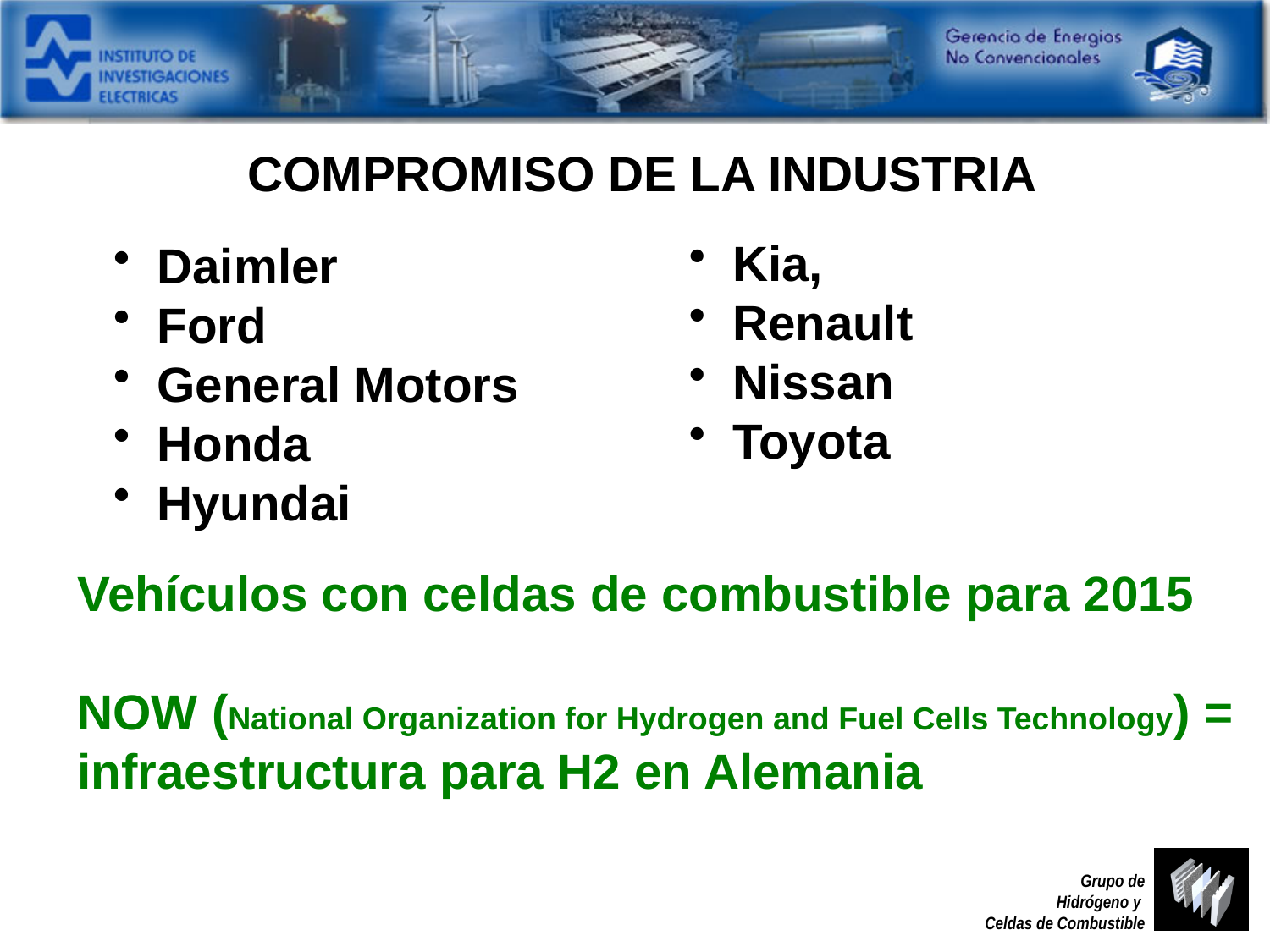

COMPROMISO DE LA INDUSTRIA
 Kia,
 Renault
 Nissan
 Toyota
 Daimler
 Ford
 General Motors
 Honda
 Hyundai
Vehículos con celdas de combustible para 2015

NOW (National Organization for Hydrogen and Fuel Cells Technology) = infraestructura para H2 en Alemania